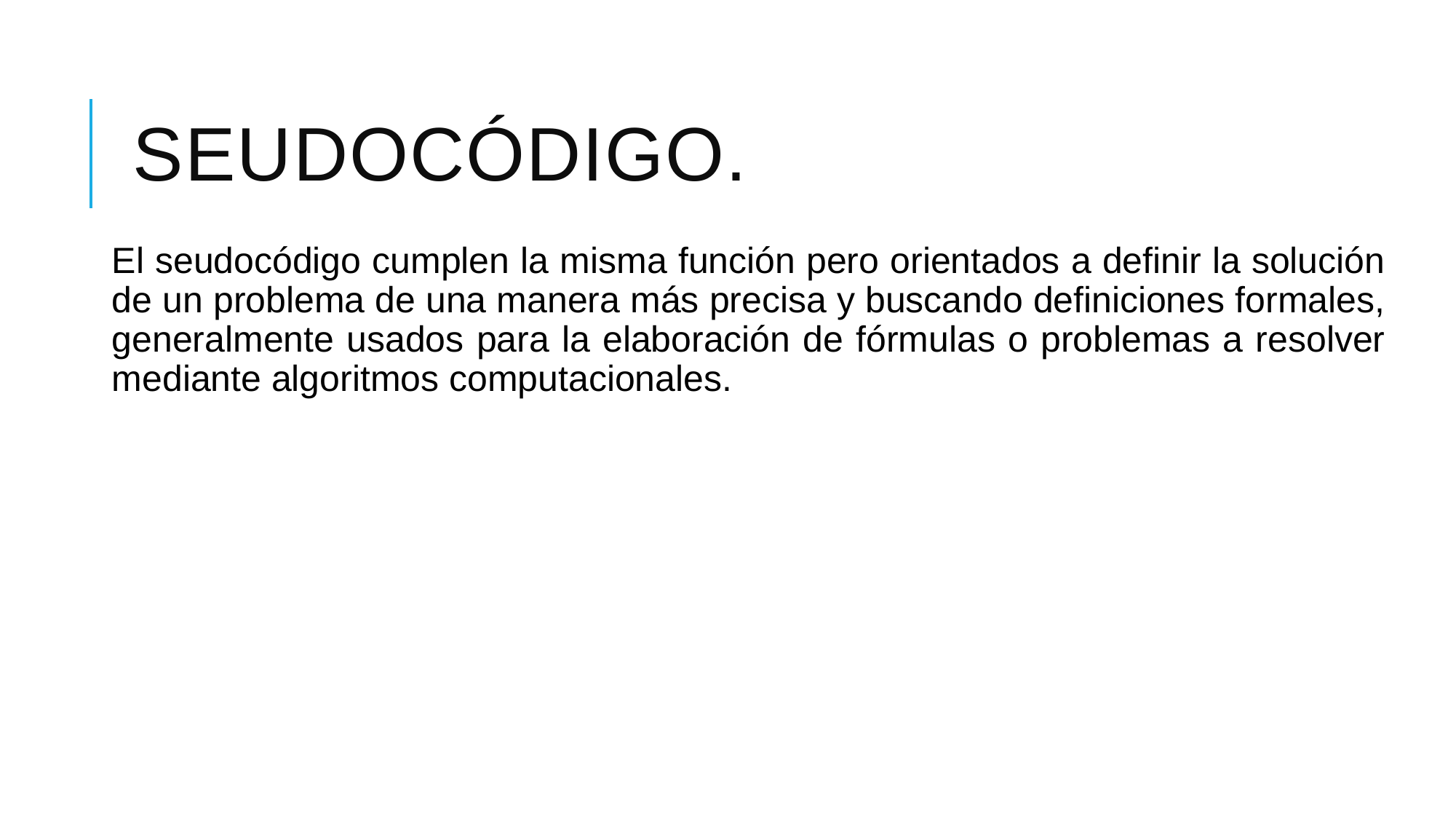

# Seudocódigo.
El seudocódigo cumplen la misma función pero orientados a definir la solución de un problema de una manera más precisa y buscando definiciones formales, generalmente usados para la elaboración de fórmulas o problemas a resolver mediante algoritmos computacionales.